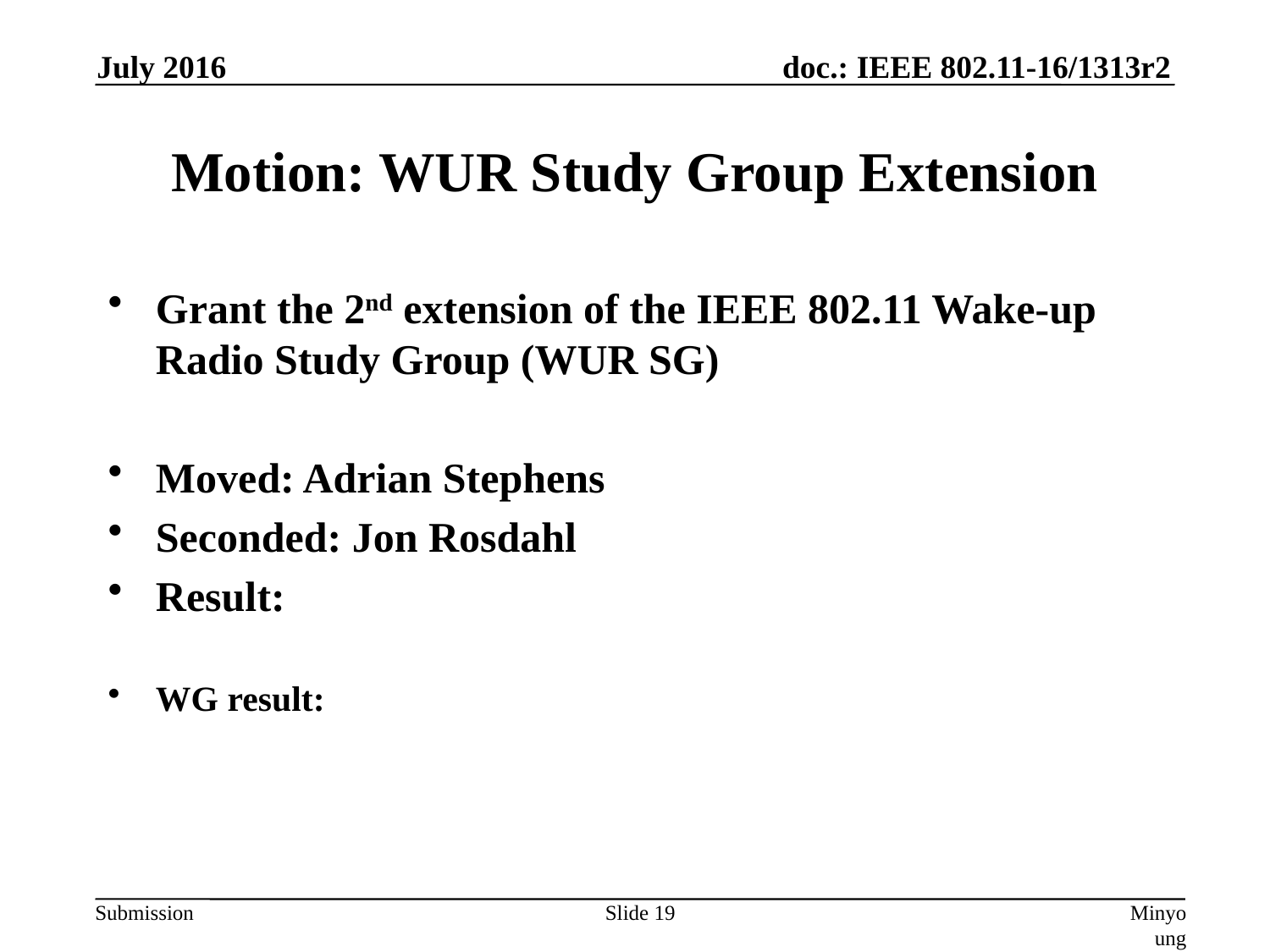

July 2016
# Motion: WUR Study Group Extension
Grant the 2nd extension of the IEEE 802.11 Wake-up Radio Study Group (WUR SG)

Moved: Adrian Stephens
Seconded: Jon Rosdahl
Result:

WG result:

Slide 19
Minyoung Park (Intel Corp.)